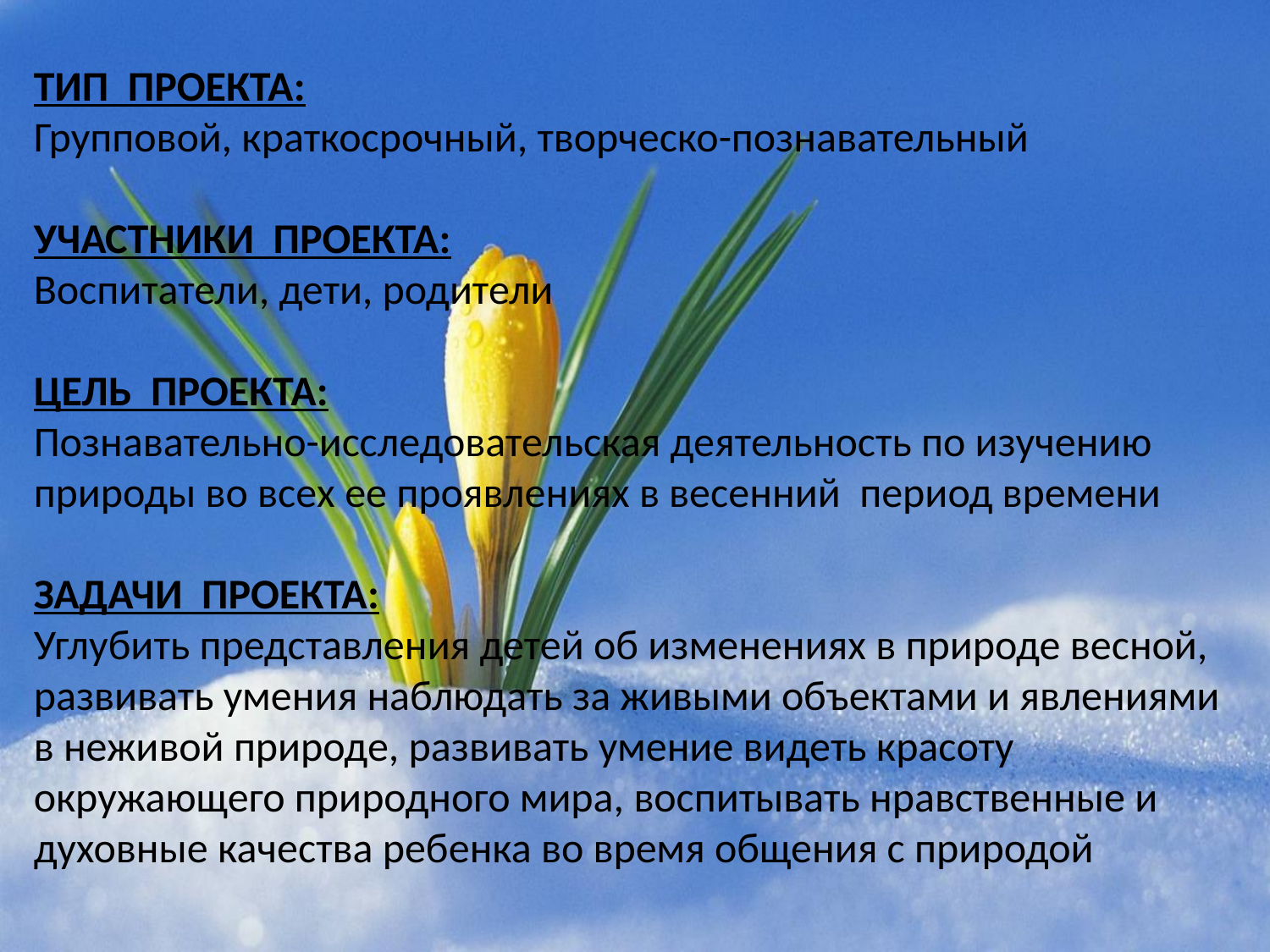

ТИП  ПРОЕКТА:
Групповой, краткосрочный, творческо-познавательный

УЧАСТНИКИ  ПРОЕКТА:
Воспитатели, дети, родители

ЦЕЛЬ  ПРОЕКТА:
Познавательно-исследовательская деятельность по изучению природы во всех ее проявлениях в весенний  период времени

ЗАДАЧИ  ПРОЕКТА:
Углубить представления детей об изменениях в природе весной, развивать умения наблюдать за живыми объектами и явлениями в неживой природе, развивать умение видеть красоту окружающего природного мира, воспитывать нравственные и духовные качества ребенка во время общения с природой